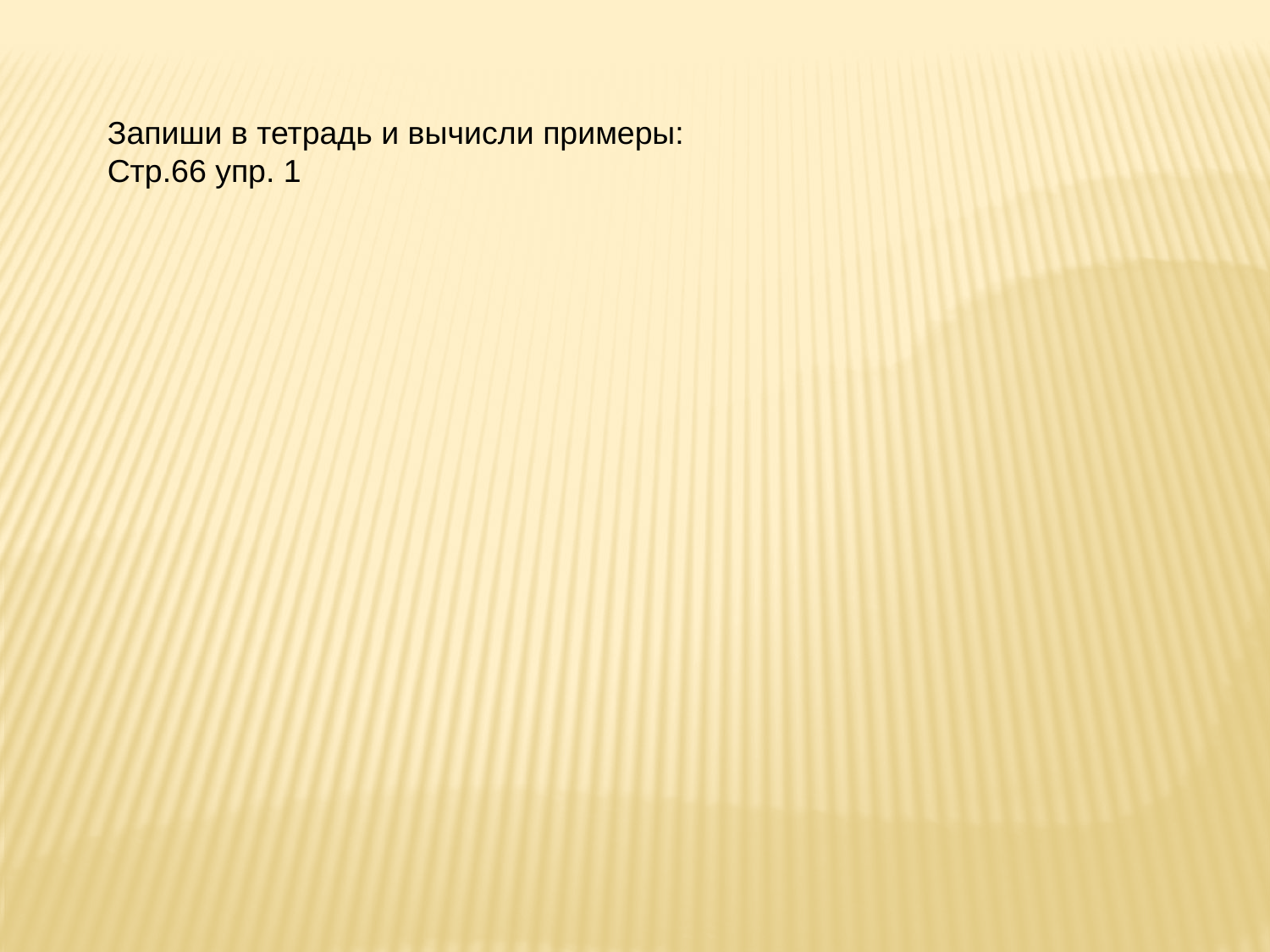

Запиши в тетрадь и вычисли примеры:
Стр.66 упр. 1